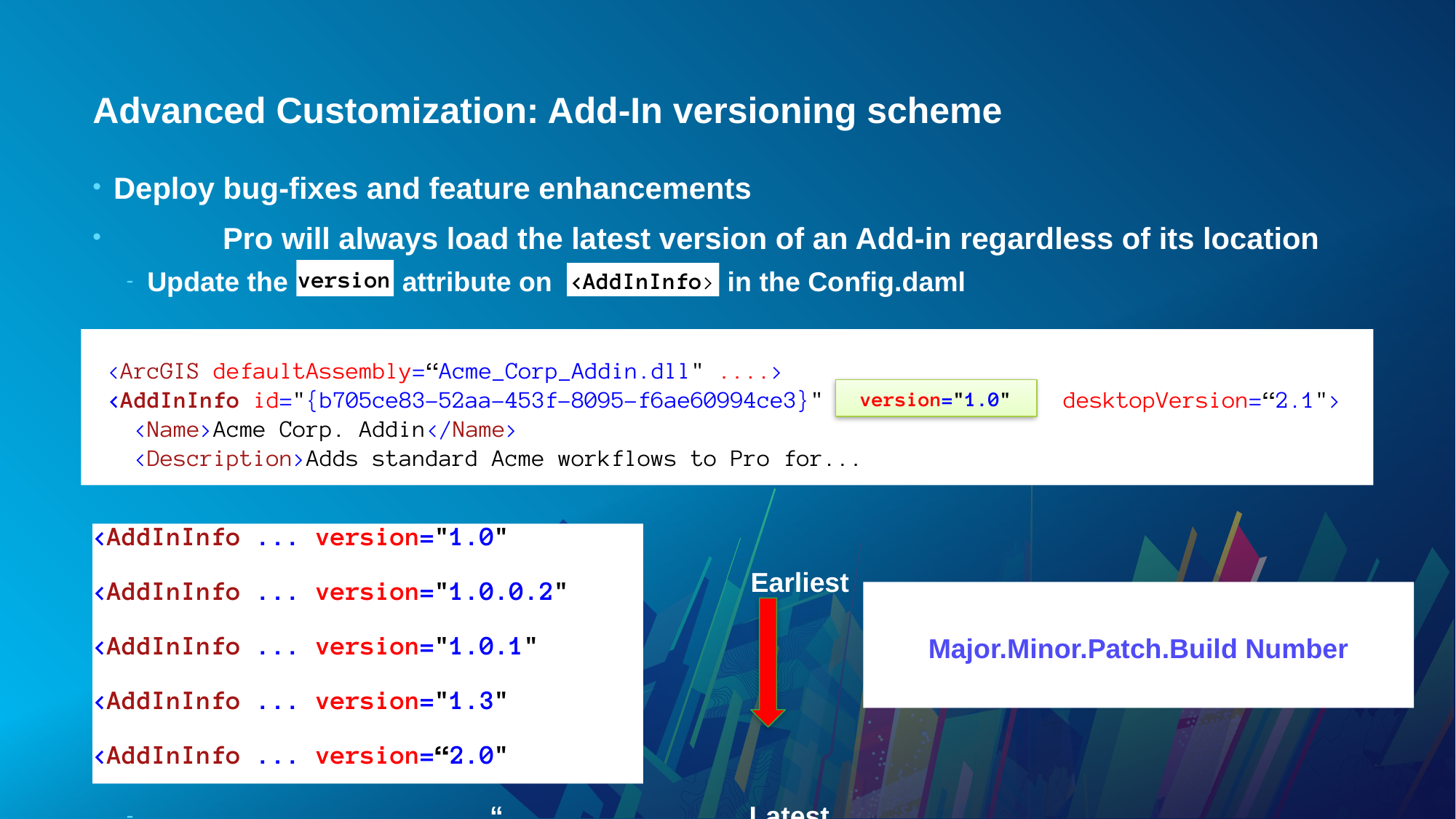

# Advanced Customization: Add-In versioning scheme
Deploy bug-fixes and feature enhancements
 	Pro will always load the latest version of an Add-in regardless of its location
Update the               attribute on                       in the Config.daml

                                                                               Earliest
<AddInInfo ... version="1.0.0.2“
<AddInInfo ... version="1.0.1“

                                             “                                Latest

version
<AddInInfo>

  <ArcGIS defaultAssembly=“Acme_Corp_Addin.dll" ....>
  <AddInInfo id="{b705ce83-52aa-453f-8095-f6ae60994ce3}"                  desktopVersion=“2.1">
    <Name>Acme Corp. Addin</Name>
    <Description>Adds standard Acme workflows to Pro for...
version="1.0"
<AddInInfo ... version="1.0"

<AddInInfo ... version="1.0.0.2"

<AddInInfo ... version="1.0.1"Here in this slide you can see the add-inrsioning <AddInInfo ... version="1.3"

<AddInInfo ... version=“2.0"

Major.Minor.Patch.Build Number
 see the add-in vers